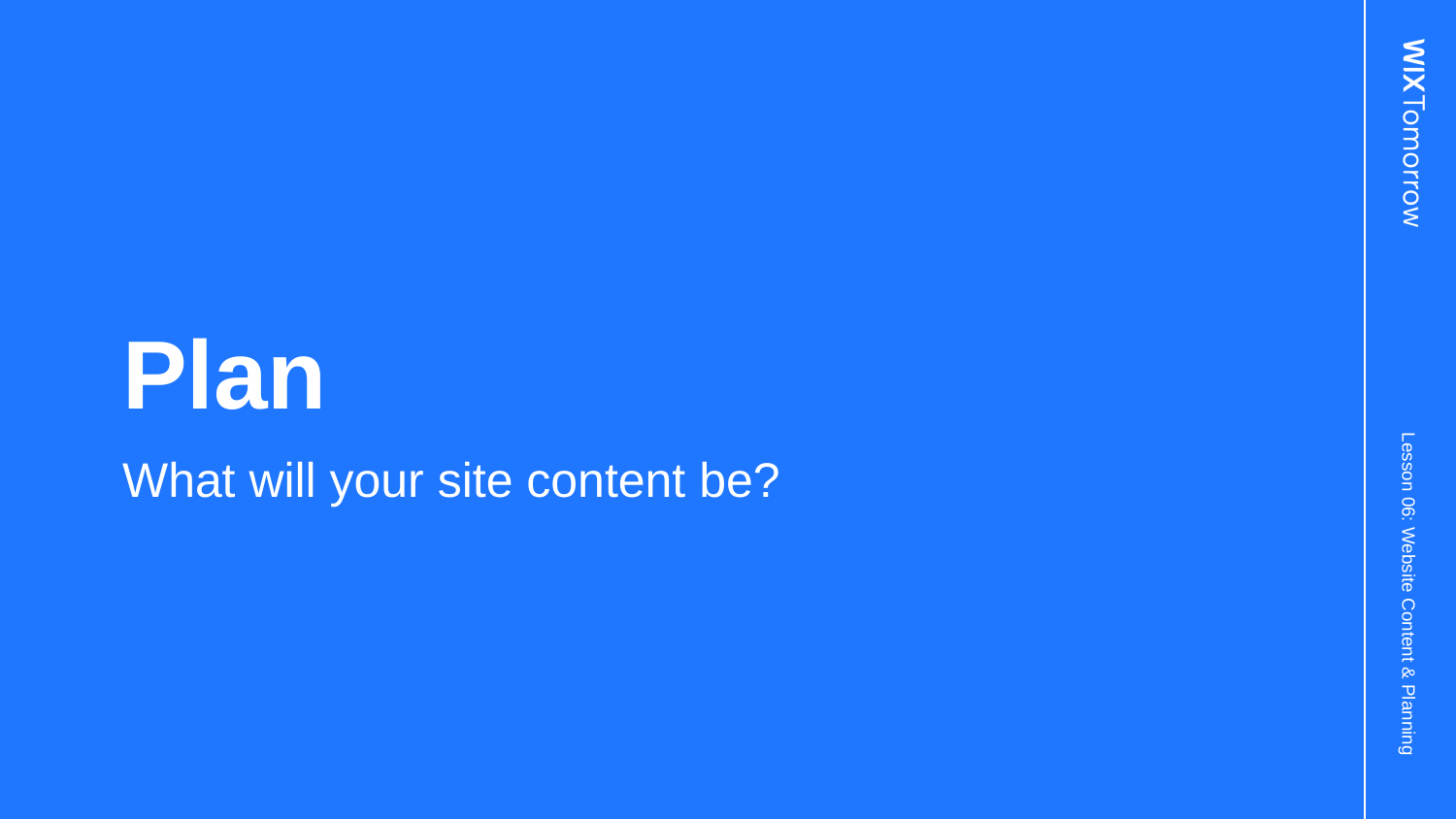

# Plan
What will your site content be?